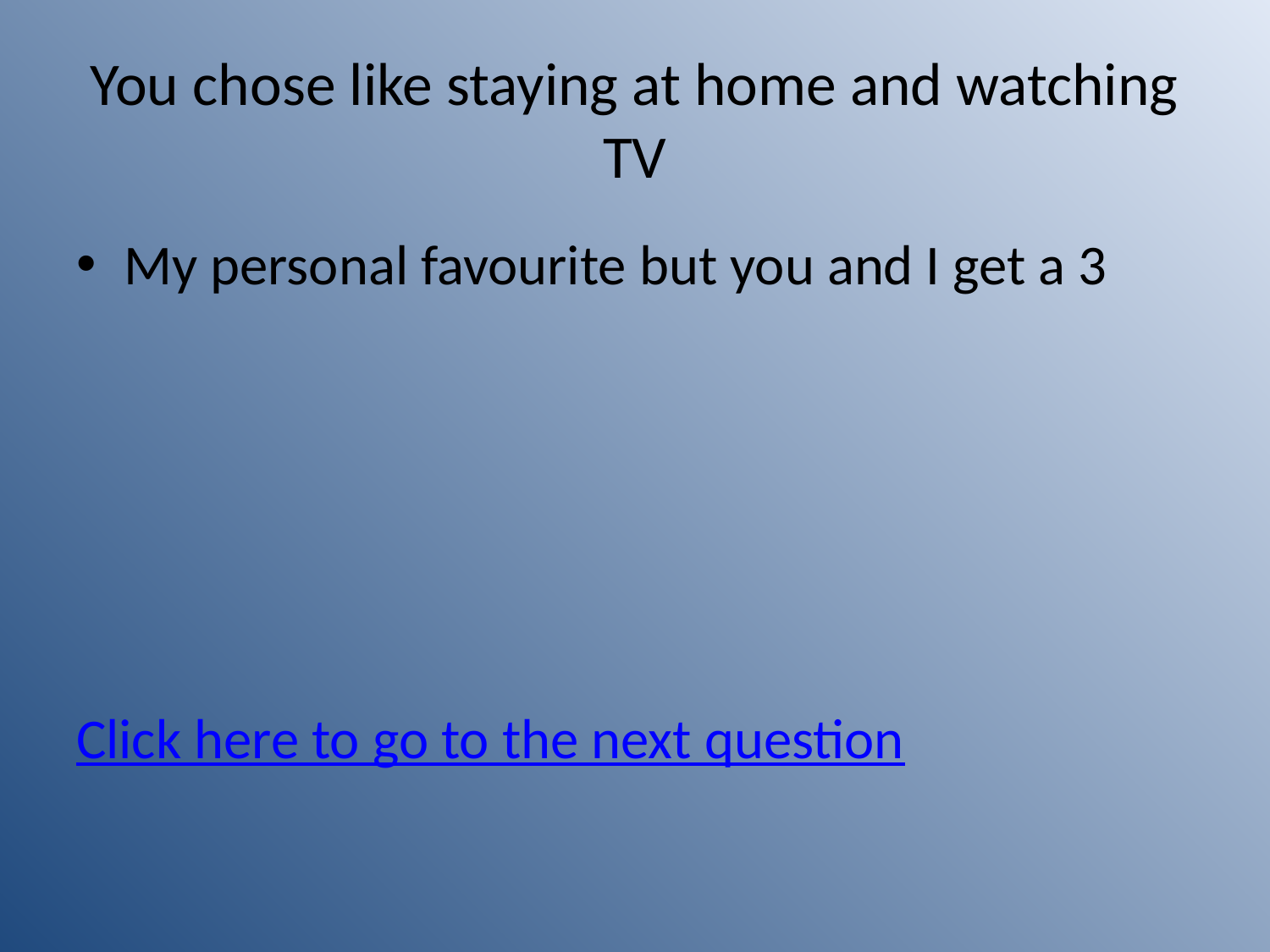

# You chose like staying at home and watching TV
My personal favourite but you and I get a 3

Click here to go to the next question